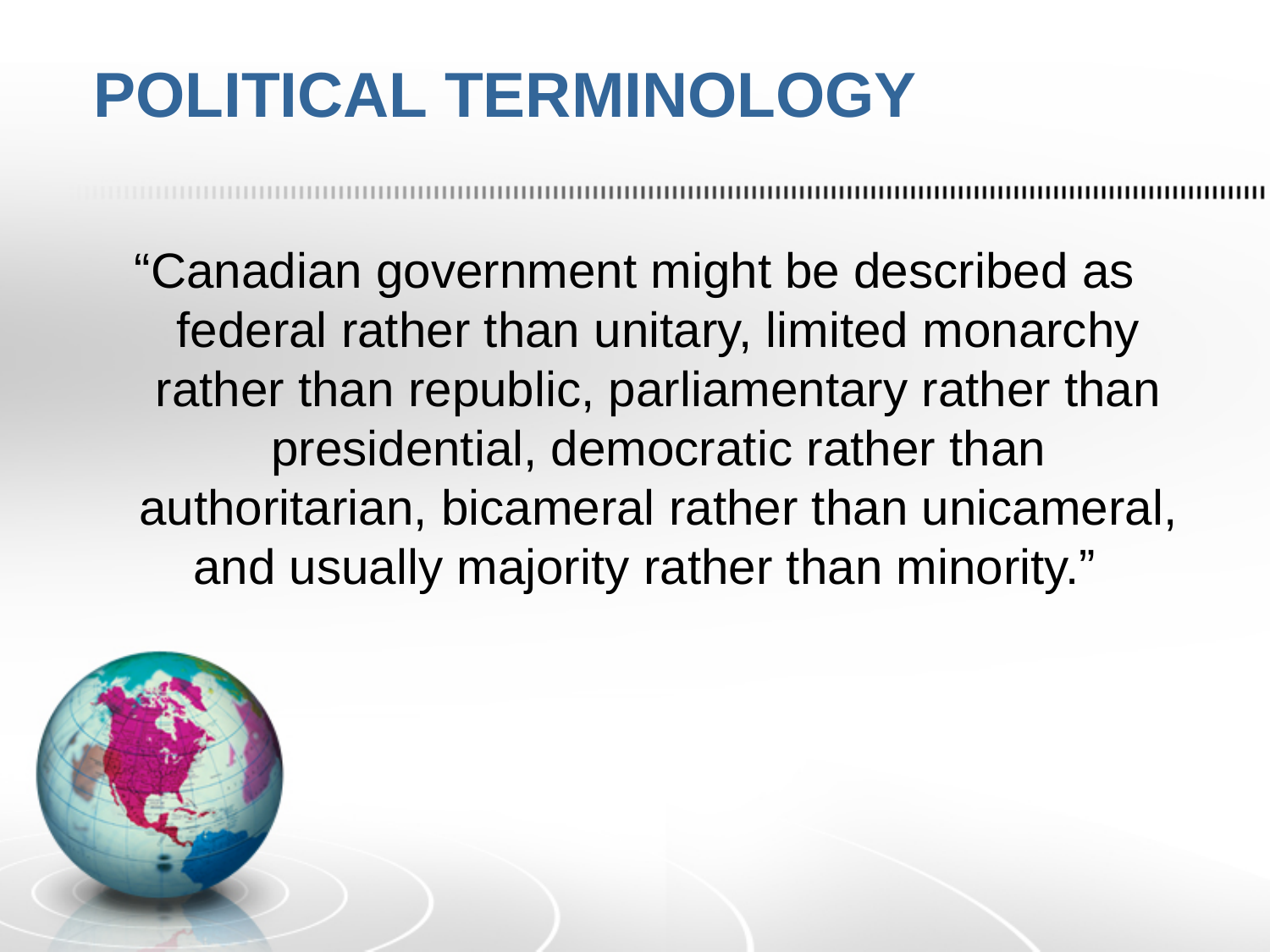

# POLITICAL TERMINOLOGY
“Canadian government might be described as federal rather than unitary, limited monarchy rather than republic, parliamentary rather than presidential, democratic rather than authoritarian, bicameral rather than unicameral, and usually majority rather than minority.”